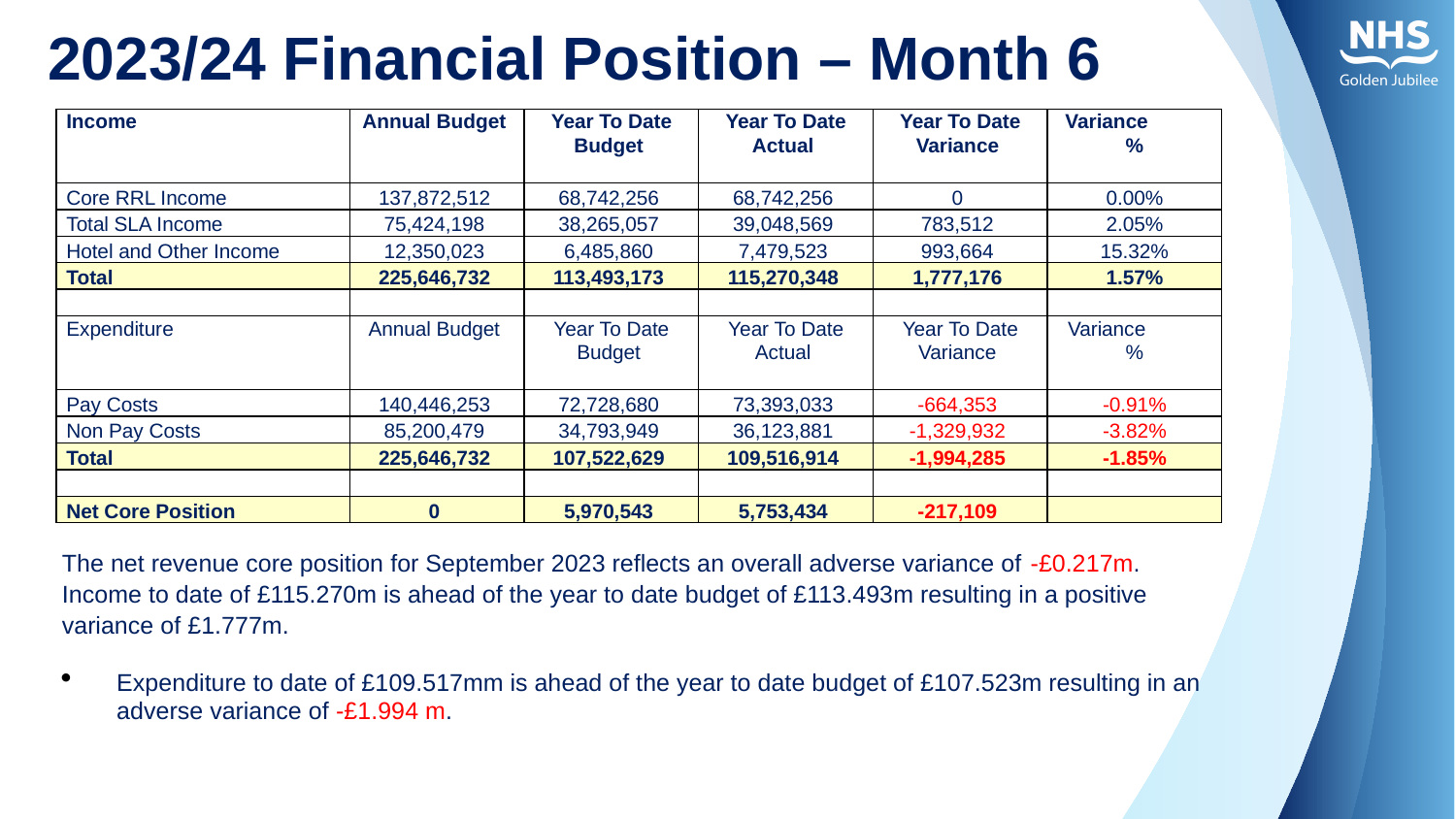

# 2023/24 Financial Position – Month 6
| Income | Annual Budget | Year To Date Budget | Year To Date Actual | Year To Date Variance | Variance % |
| --- | --- | --- | --- | --- | --- |
| Core RRL Income | 137,872,512 | 68,742,256 | 68,742,256 | 0 | 0.00% |
| Total SLA Income | 75,424,198 | 38,265,057 | 39,048,569 | 783,512 | 2.05% |
| Hotel and Other Income | 12,350,023 | 6,485,860 | 7,479,523 | 993,664 | 15.32% |
| Total | 225,646,732 | 113,493,173 | 115,270,348 | 1,777,176 | 1.57% |
|  |  |  |  |  |  |
| Expenditure | Annual Budget | Year To Date Budget | Year To Date Actual | Year To Date Variance | Variance % |
| Pay Costs | 140,446,253 | 72,728,680 | 73,393,033 | -664,353 | -0.91% |
| Non Pay Costs | 85,200,479 | 34,793,949 | 36,123,881 | -1,329,932 | -3.82% |
| Total | 225,646,732 | 107,522,629 | 109,516,914 | -1,994,285 | -1.85% |
|  |  |  |  |  |  |
| Net Core Position | 0 | 5,970,543 | 5,753,434 | -217,109 |  |
The net revenue core position for September 2023 reflects an overall adverse variance of -£0.217m. Income to date of £115.270m is ahead of the year to date budget of £113.493m resulting in a positive variance of £1.777m.
Expenditure to date of £109.517mm is ahead of the year to date budget of £107.523m resulting in an adverse variance of -£1.994 m.